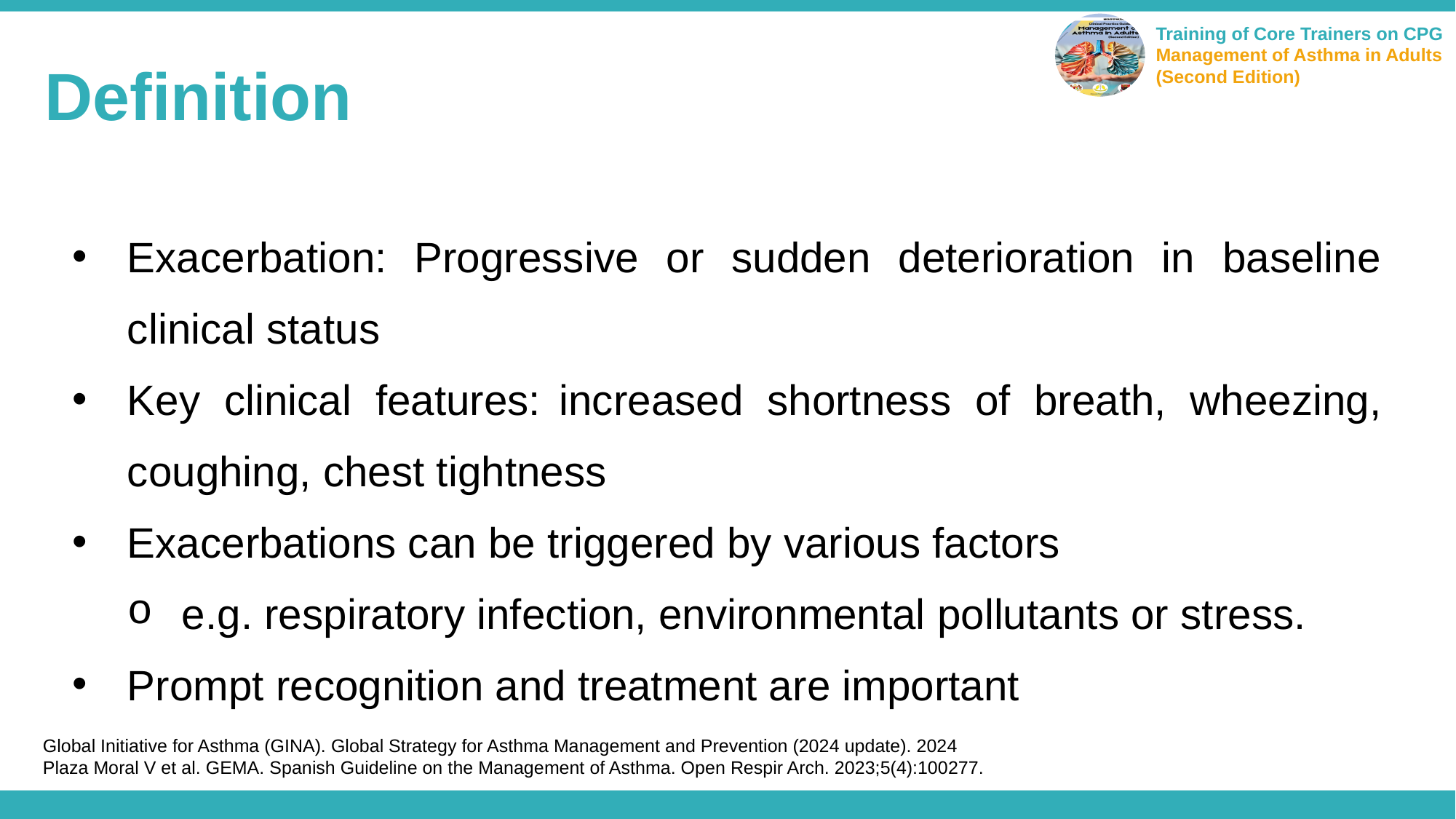

Definition
Exacerbation: Progressive or sudden deterioration in baseline clinical status
Key clinical features: increased shortness of breath, wheezing, coughing, chest tightness
Exacerbations can be triggered by various factors
e.g. respiratory infection, environmental pollutants or stress.
Prompt recognition and treatment are important
Global Initiative for Asthma (GINA). Global Strategy for Asthma Management and Prevention (2024 update). 2024
Plaza Moral V et al. GEMA. Spanish Guideline on the Management of Asthma. Open Respir Arch. 2023;5(4):100277.